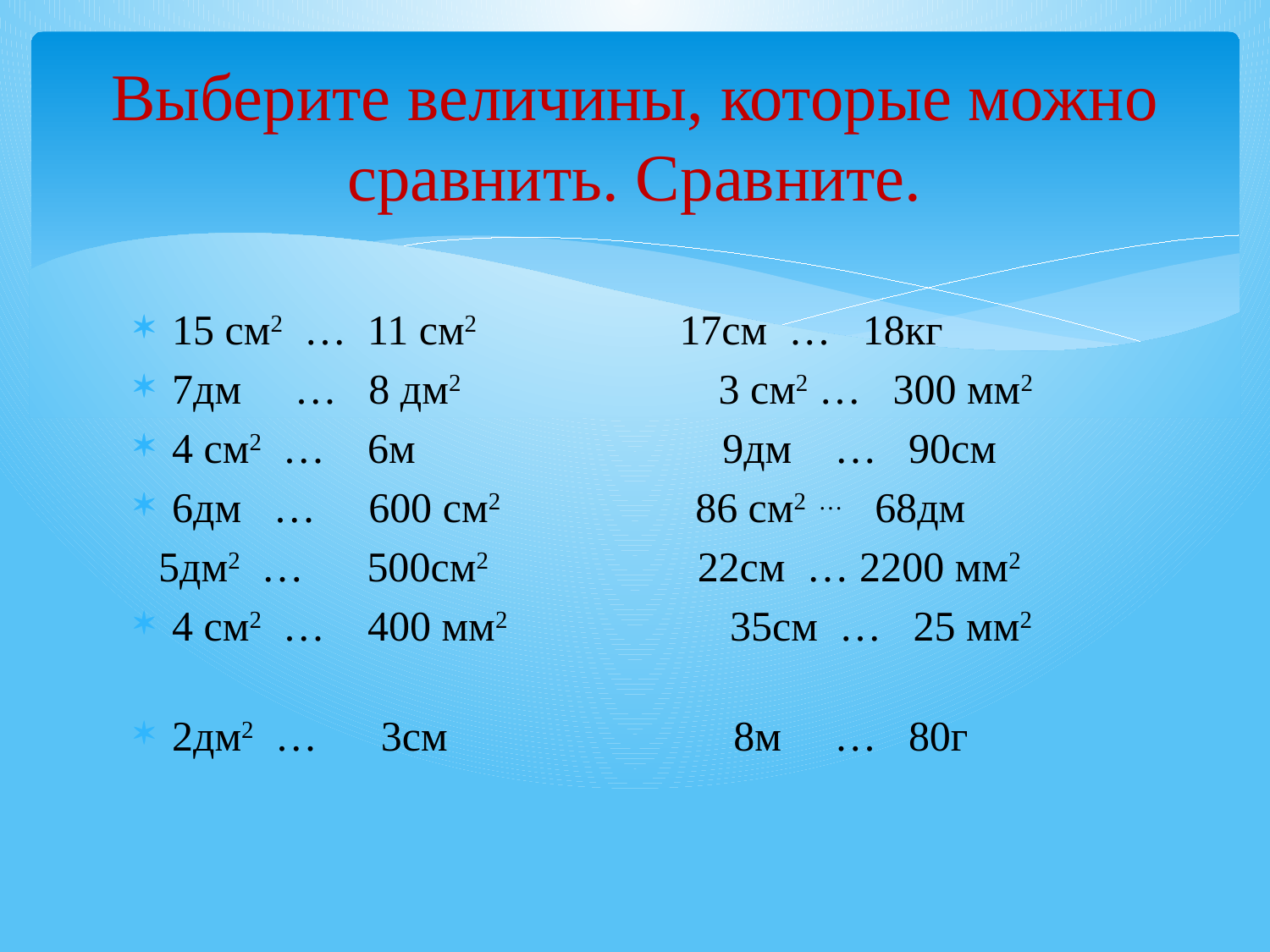

# Выберите величины, которые можно сравнить. Сравните.
15 см2  …  11 см2                                 17см  …   18кг
7дм     …   8 дм2                          3 см2 …   300 мм2
4 см2  …    6м                             9дм    …   90см
6дм   …     600 см2                               86 см2  …   68дм
    5дм2  …      500см2                                  22см  … 2200 мм2
4 см2  …    400 мм2                     35см  …   25 мм2
2дм2  …      3см                           8м     …   80г